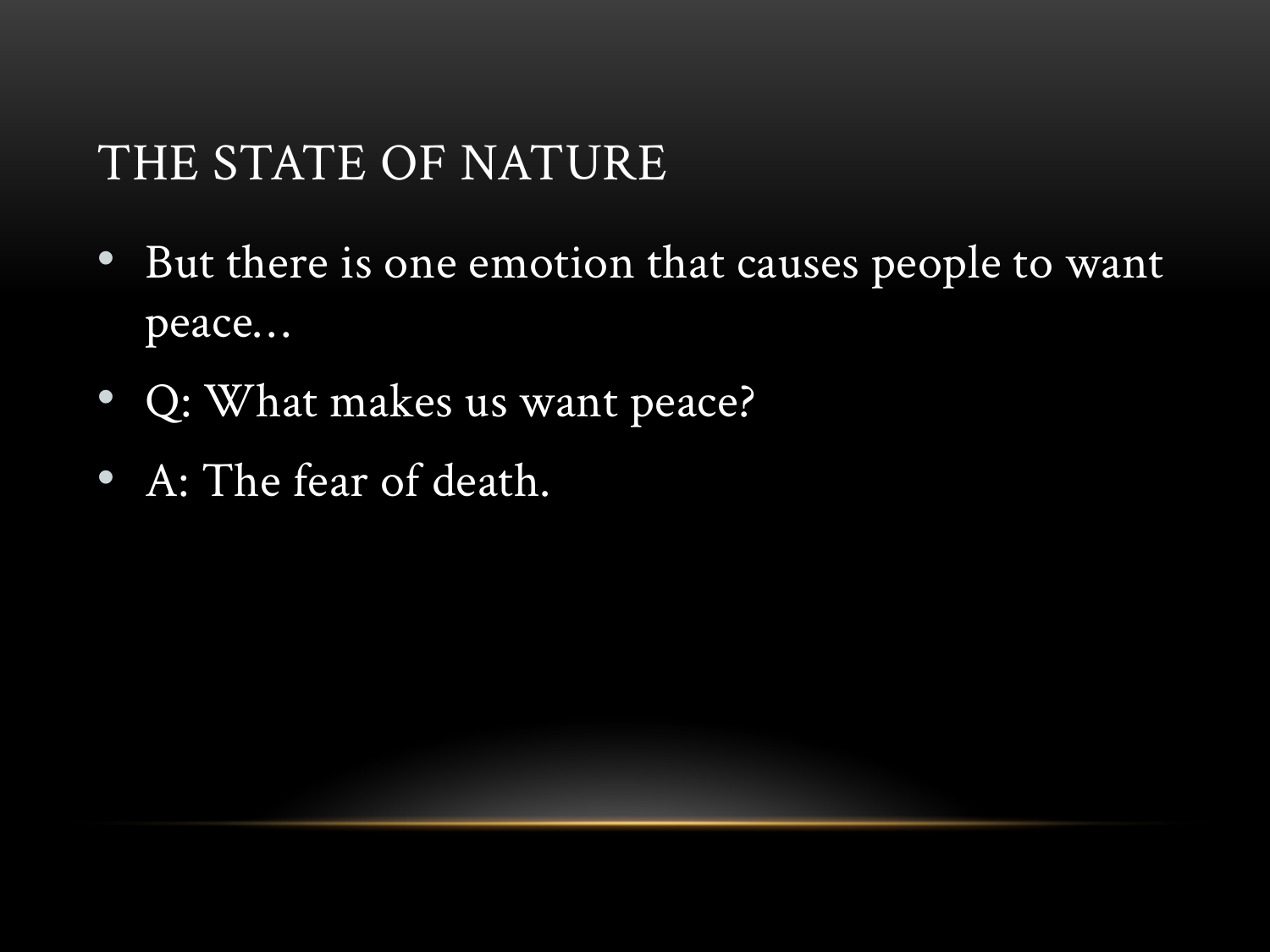

# The state of nature
But there is one emotion that causes people to want peace…
Q: What makes us want peace?
A: The fear of death.